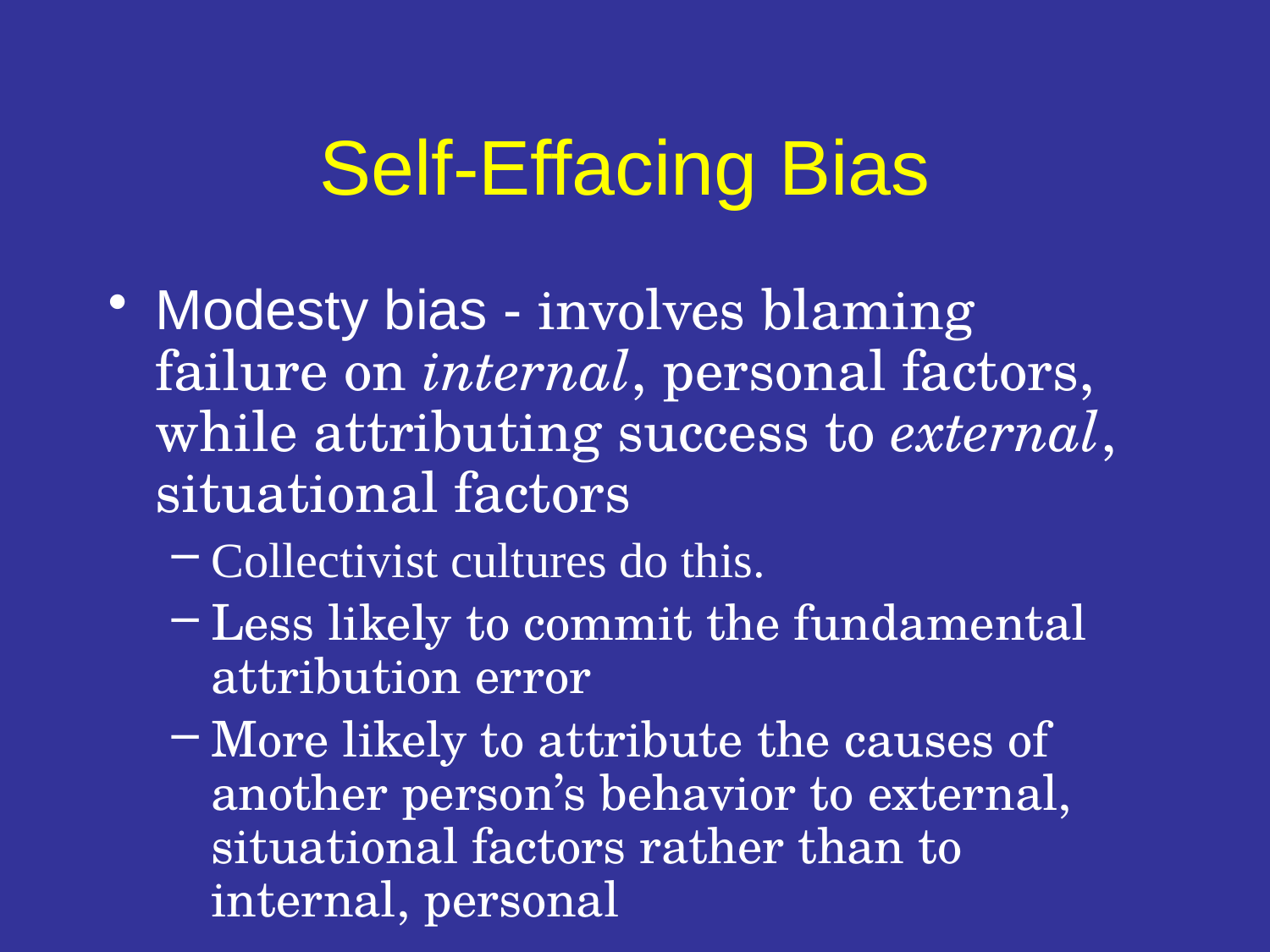

# Self-Effacing Bias
Modesty bias - involves blaming failure on internal, personal factors, while attributing success to external, situational factors
Collectivist cultures do this.
Less likely to commit the fundamental attribution error
More likely to attribute the causes of another person’s behavior to external, situational factors rather than to internal, personal